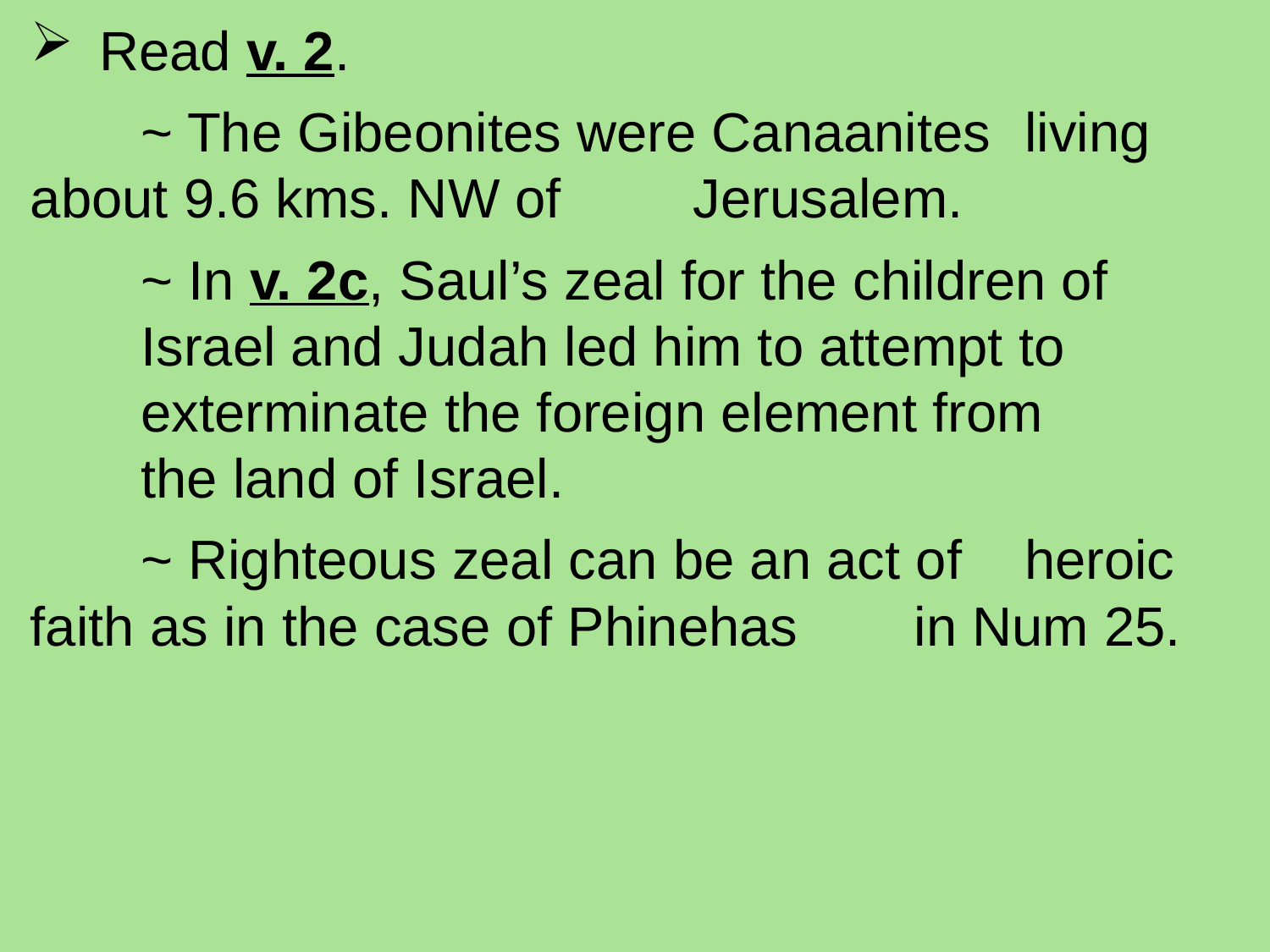

Read v. 2.
		~ The Gibeonites were Canaanites 						living about 9.6 kms. NW of 							Jerusalem.
		~ In v. 2c, Saul’s zeal for the children of 					Israel and Judah led him to attempt to 					exterminate the foreign element from 					the land of Israel.
		~ Righteous zeal can be an act of 						heroic faith as in the case of Phinehas 					in Num 25.